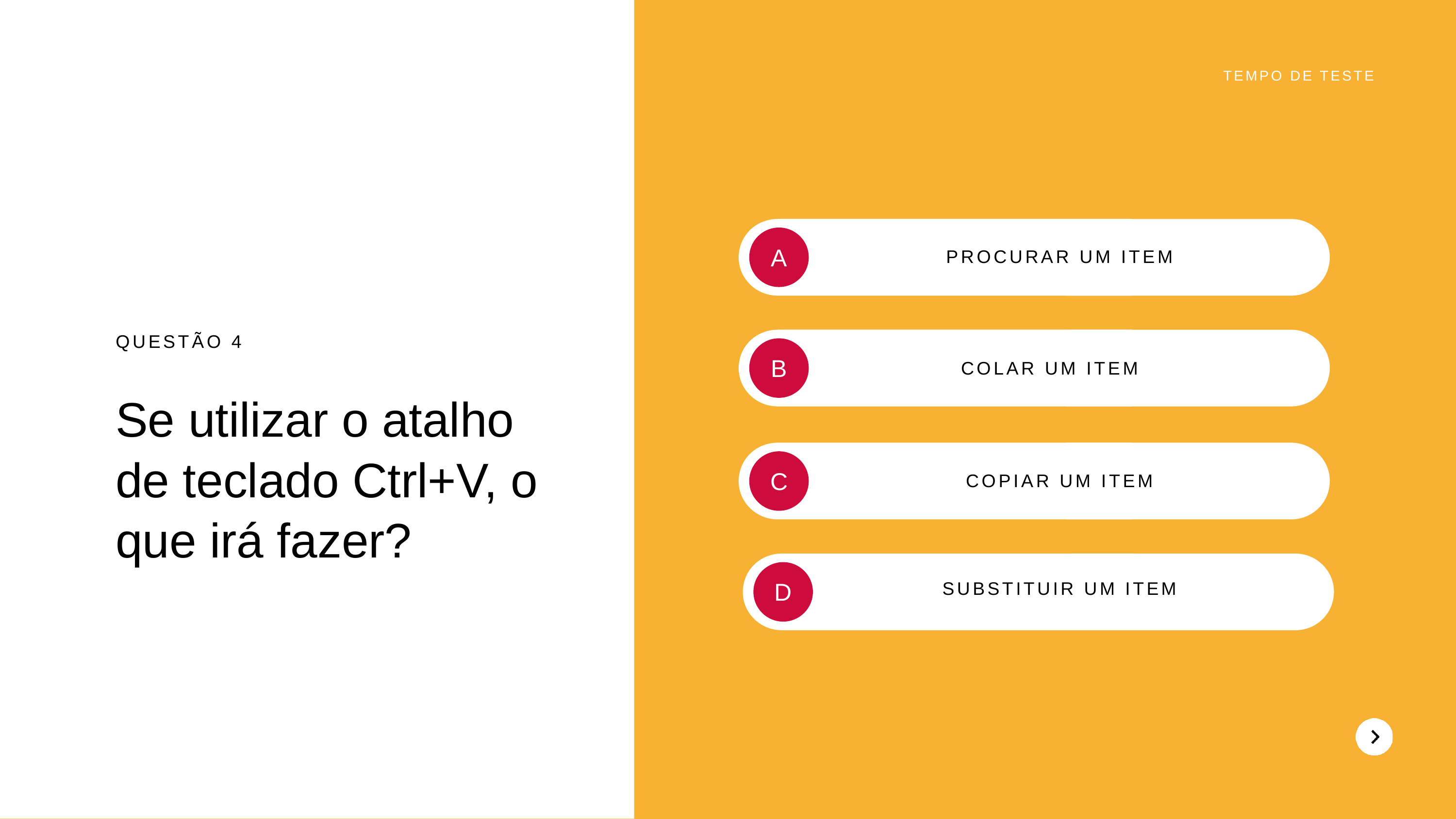

TEMPO DE TESTE

A
PROCURAR UM ITEM

QUESTÃO 4
Se utilizar o atalho de teclado Ctrl+V, o que irá fazer?

B
COLAR UM ITEM

C
COPIAR UM ITEM

D
SUBSTITUIR UM ITEM